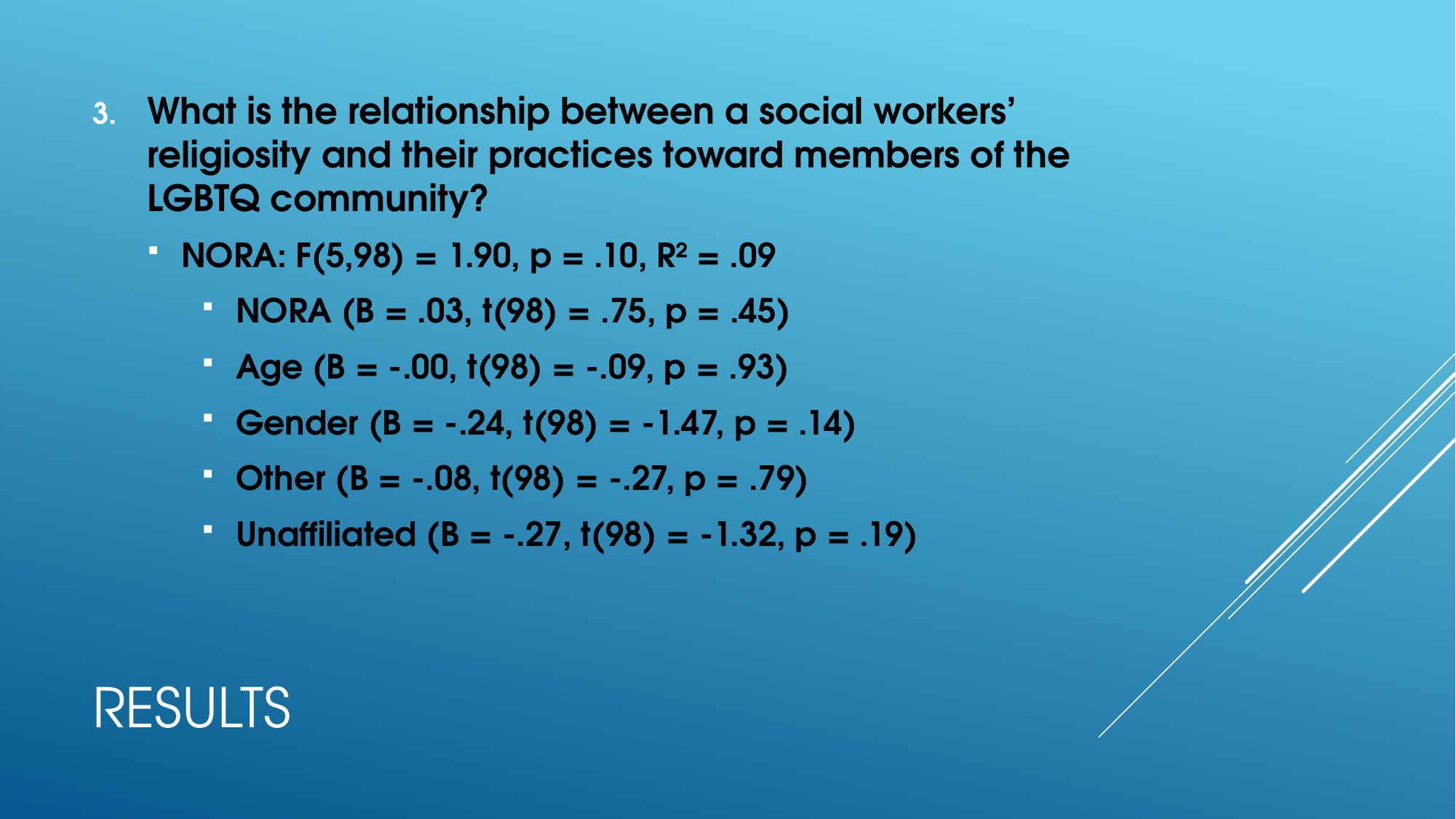

What is the relationship between a social workers’ religiosity and their practices toward members of the LGBTQ community?
NORA: F(5,98) = 1.90, p = .10, R² = .09
NORA (B = .03, t(98) = .75, p = .45)
Age (B = -.00, t(98) = -.09, p = .93)
Gender (B = -.24, t(98) = -1.47, p = .14)
Other (B = -.08, t(98) = -.27, p = .79)
Unaffiliated (B = -.27, t(98) = -1.32, p = .19)

# Results